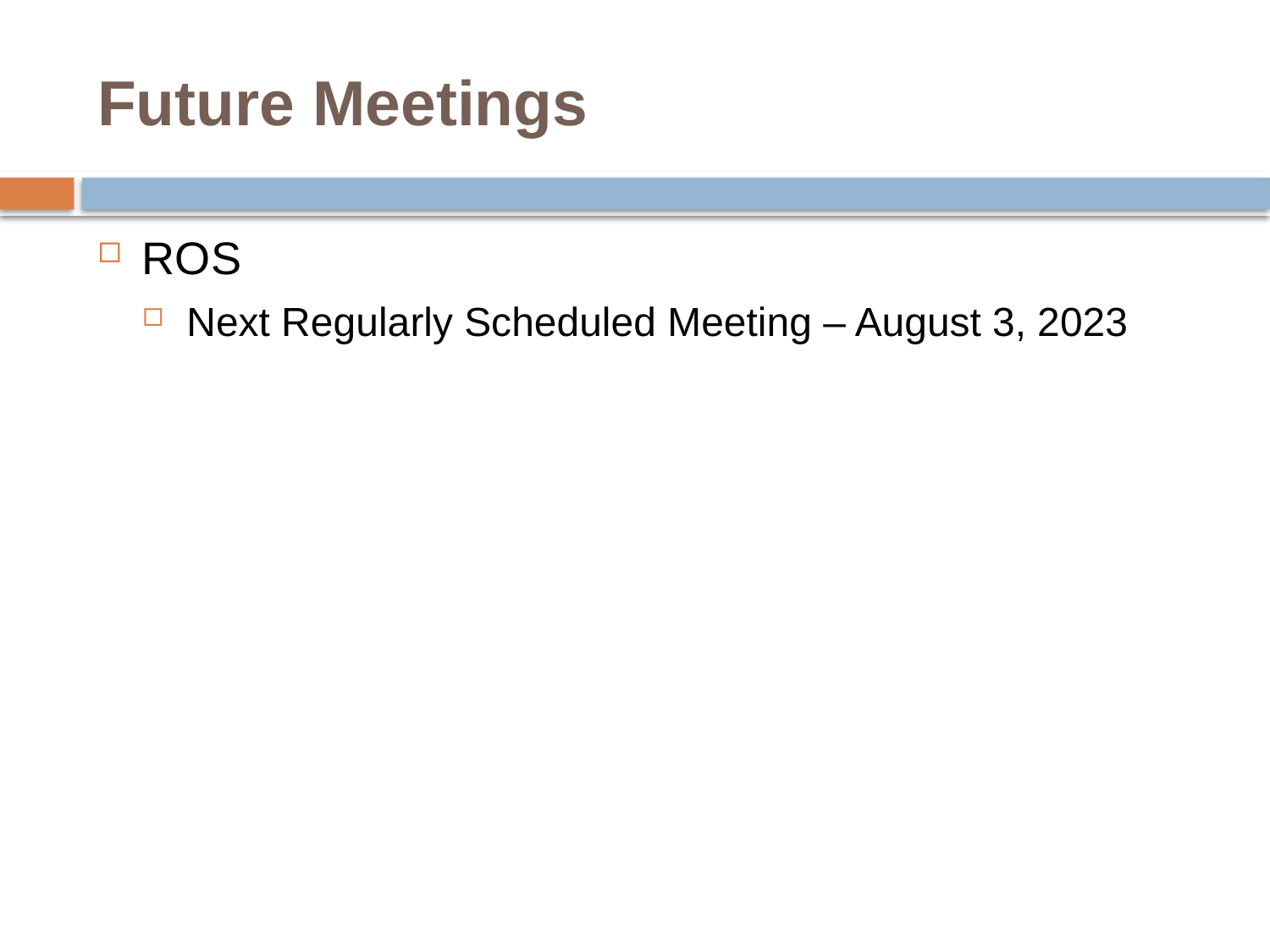

# Future Meetings
ROS
Next Regularly Scheduled Meeting – August 3, 2023